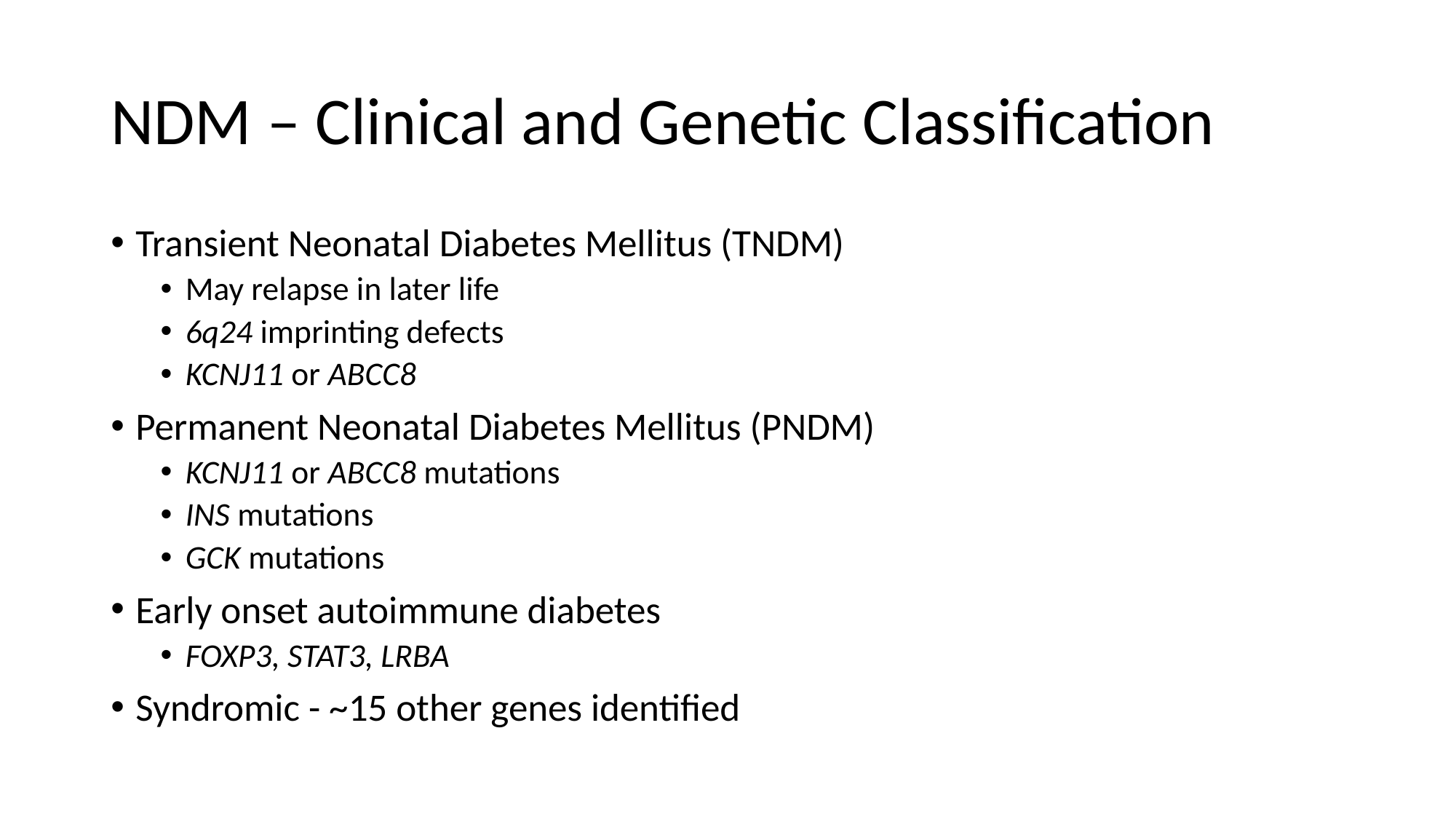

# NDM – Clinical and Genetic Classification
Transient Neonatal Diabetes Mellitus (TNDM)
May relapse in later life
6q24 imprinting defects
KCNJ11 or ABCC8
Permanent Neonatal Diabetes Mellitus (PNDM)
KCNJ11 or ABCC8 mutations
INS mutations
GCK mutations
Early onset autoimmune diabetes
FOXP3, STAT3, LRBA
Syndromic - ~15 other genes identified